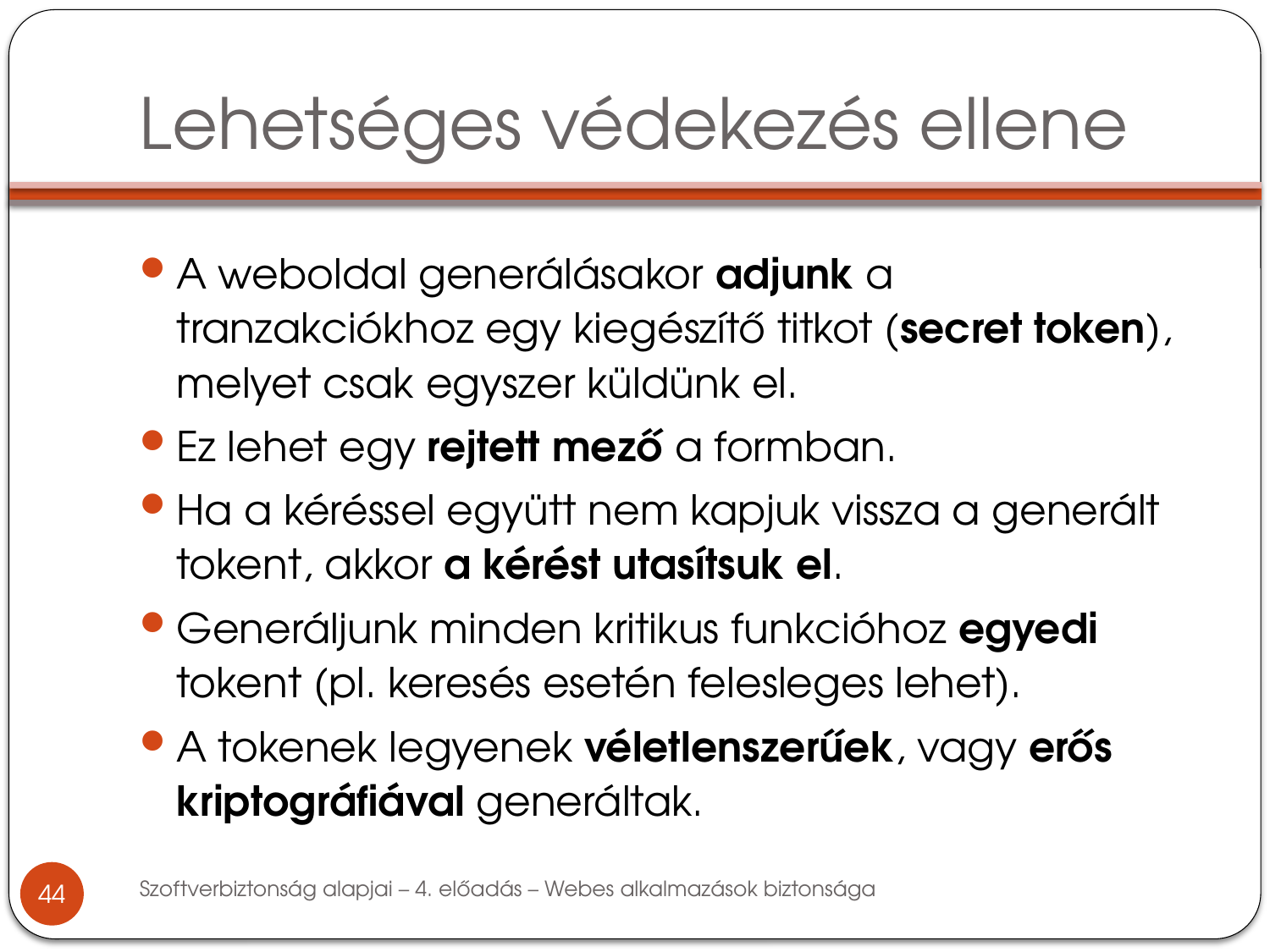

# Lehetséges védekezés ellene
A weboldal generálásakor adjunk a tranzakciókhoz egy kiegészítő titkot (secret token), melyet csak egyszer küldünk el.
Ez lehet egy rejtett mező a formban.
Ha a kéréssel együtt nem kapjuk vissza a generált tokent, akkor a kérést utasítsuk el.
Generáljunk minden kritikus funkcióhoz egyedi tokent (pl. keresés esetén felesleges lehet).
A tokenek legyenek véletlenszerűek, vagy erős kriptográfiával generáltak.
Szoftverbiztonság alapjai – 4. előadás – Webes alkalmazások biztonsága
44